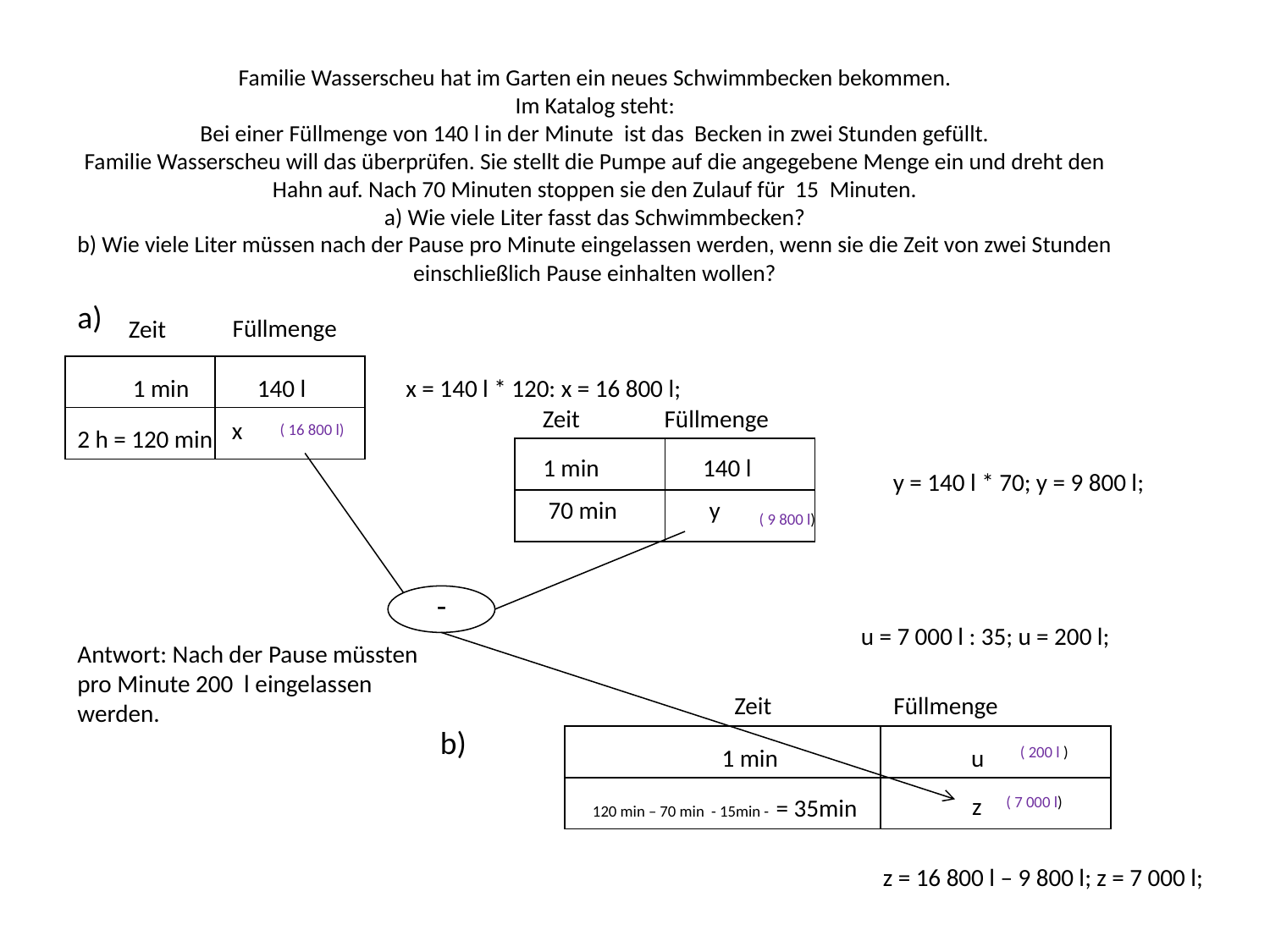

# Familie Wasserscheu hat im Garten ein neues Schwimmbecken bekommen. Im Katalog steht: Bei einer Füllmenge von 140 l in der Minute  ist das  Becken in zwei Stunden gefüllt. Familie Wasserscheu will das überprüfen. Sie stellt die Pumpe auf die angegebene Menge ein und dreht den Hahn auf. Nach 70 Minuten stoppen sie den Zulauf für  15  Minuten. a) Wie viele Liter fasst das Schwimmbecken? b) Wie viele Liter müssen nach der Pause pro Minute eingelassen werden, wenn sie die Zeit von zwei Stunden einschließlich Pause einhalten wollen?
a)
Füllmenge
Zeit
|  |  |
| --- | --- |
|  |  |
 x = 140 l * 120: x = 16 800 l;
 1 min
140 l
Füllmenge
Zeit
 x
( 16 800 l)
2 h = 120 min
|  |  |
| --- | --- |
|  |  |
 140 l
 1 min
 y = 140 l * 70; y = 9 800 l;
  70 min
    y
( 9 800 l)
-

 u = 7 000 l : 35; u = 200 l;
Antwort: Nach der Pause müssten pro Minute 200  l eingelassen werden.
Füllmenge
Zeit
b)
|  |  |
| --- | --- |
|  |  |
  u
  1 min
( 200 l )
  z
120 min – 70 min  - 15min -  = 35min
( 7 000 l)
 z = 16 800 l – 9 800 l; z = 7 000 l;